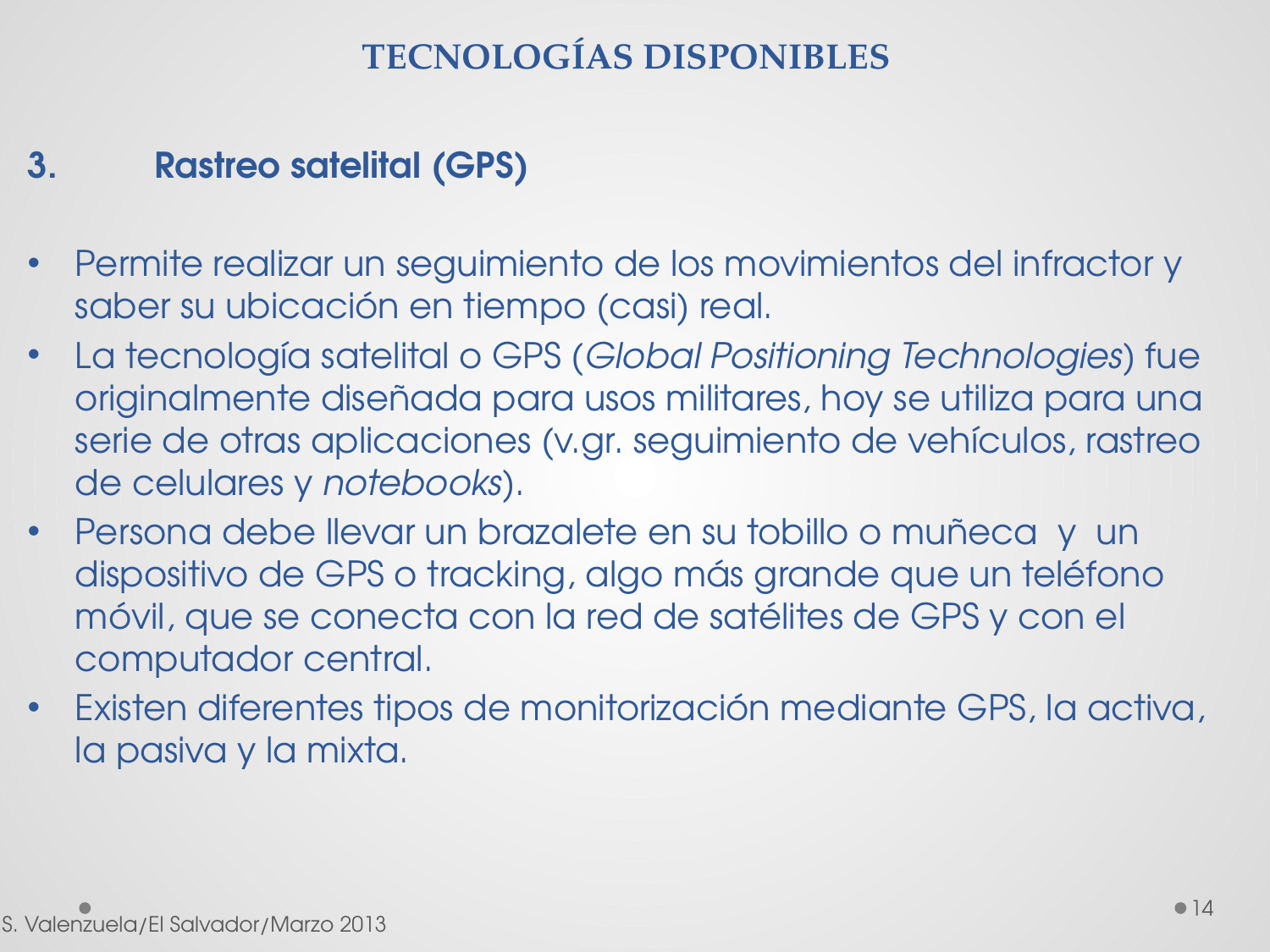

# TECNOLOGÍAS DISPONIBLES
3.	Rastreo satelital (GPS)

Permite realizar un seguimiento de los movimientos del infractor y saber su ubicación en tiempo (casi) real.
La tecnología satelital o GPS (Global Positioning Technologies) fue originalmente diseñada para usos militares, hoy se utiliza para una serie de otras aplicaciones (v.gr. seguimiento de vehículos, rastreo de celulares y notebooks).
Persona debe llevar un brazalete en su tobillo o muñeca  y  un dispositivo de GPS o tracking, algo más grande que un teléfono móvil, que se conecta con la red de satélites de GPS y con el computador central.
Existen diferentes tipos de monitorización mediante GPS, la activa, la pasiva y la mixta.

14
S. Valenzuela/El Salvador/Marzo 2013